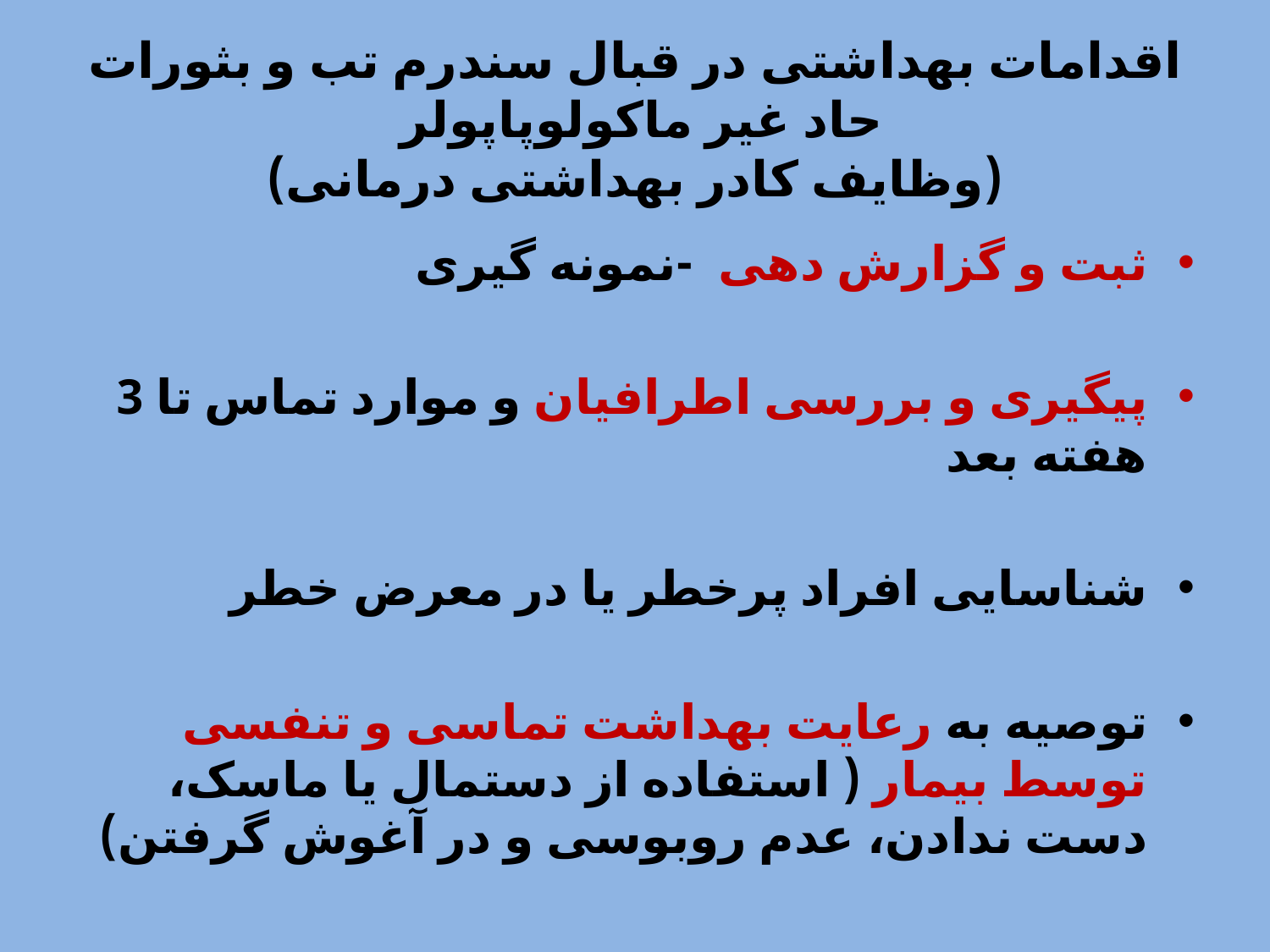

# اقدامات بهداشتی در قبال سندرم تب و بثورات حاد غیر ماکولوپاپولر (وظایف کادر بهداشتی درمانی)
ثبت و گزارش دهی  -نمونه گیری

پیگیری و بررسی اطرافیان و موارد تماس تا 3 هفته بعد

شناسایی افراد پرخطر یا در معرض خطر

توصیه به رعایت بهداشت تماسی و تنفسی توسط بیمار ( استفاده از دستمال یا ماسک، دست ندادن، عدم روبوسی و در آغوش گرفتن)